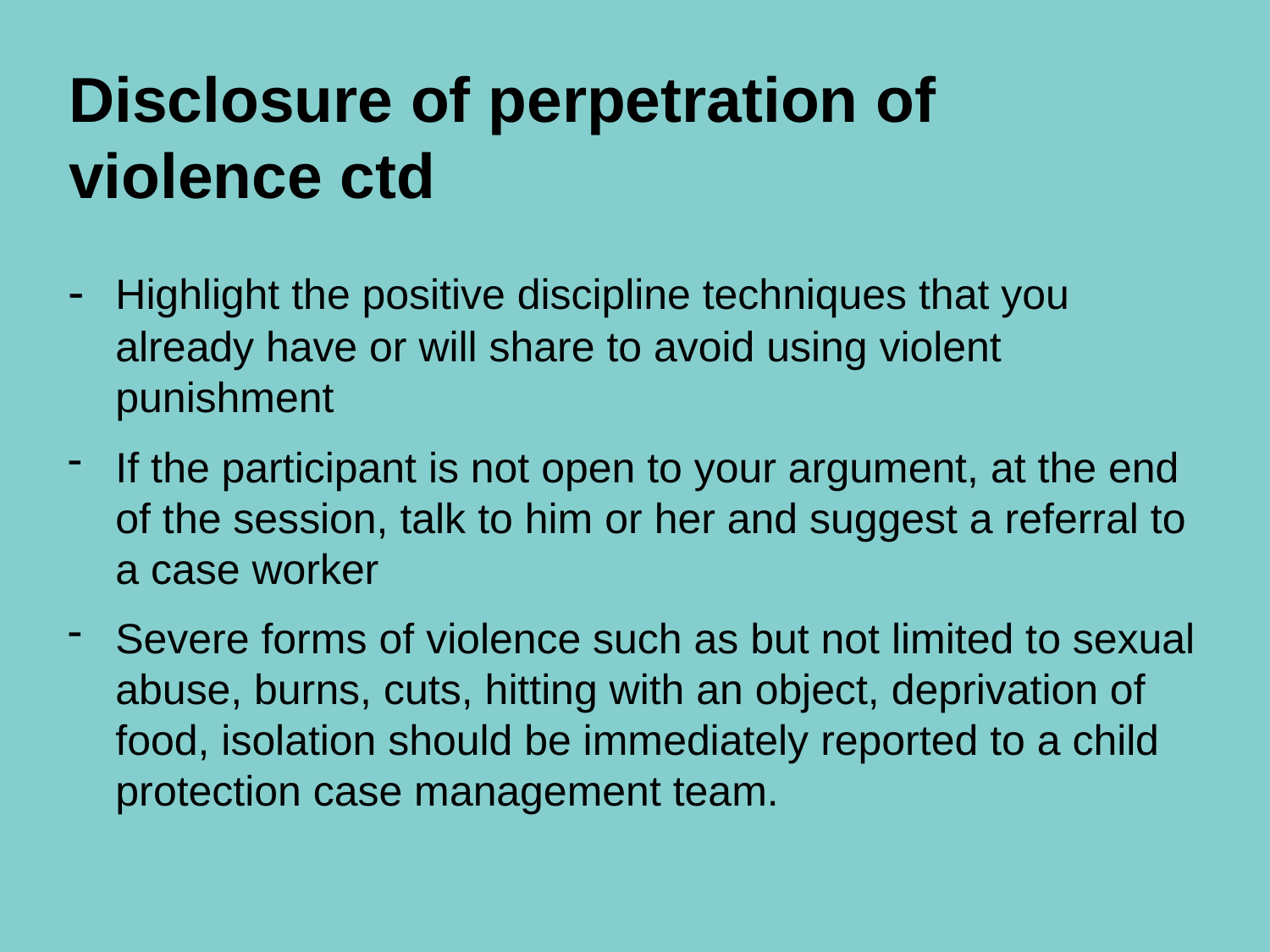

# Disclosure of perpetration of violence ctd
-	Highlight the positive discipline techniques that you already have or will share to avoid using violent punishment
If the participant is not open to your argument, at the end of the session, talk to him or her and suggest a referral to a case worker
Severe forms of violence such as but not limited to sexual abuse, burns, cuts, hitting with an object, deprivation of food, isolation should be immediately reported to a child protection case management team.